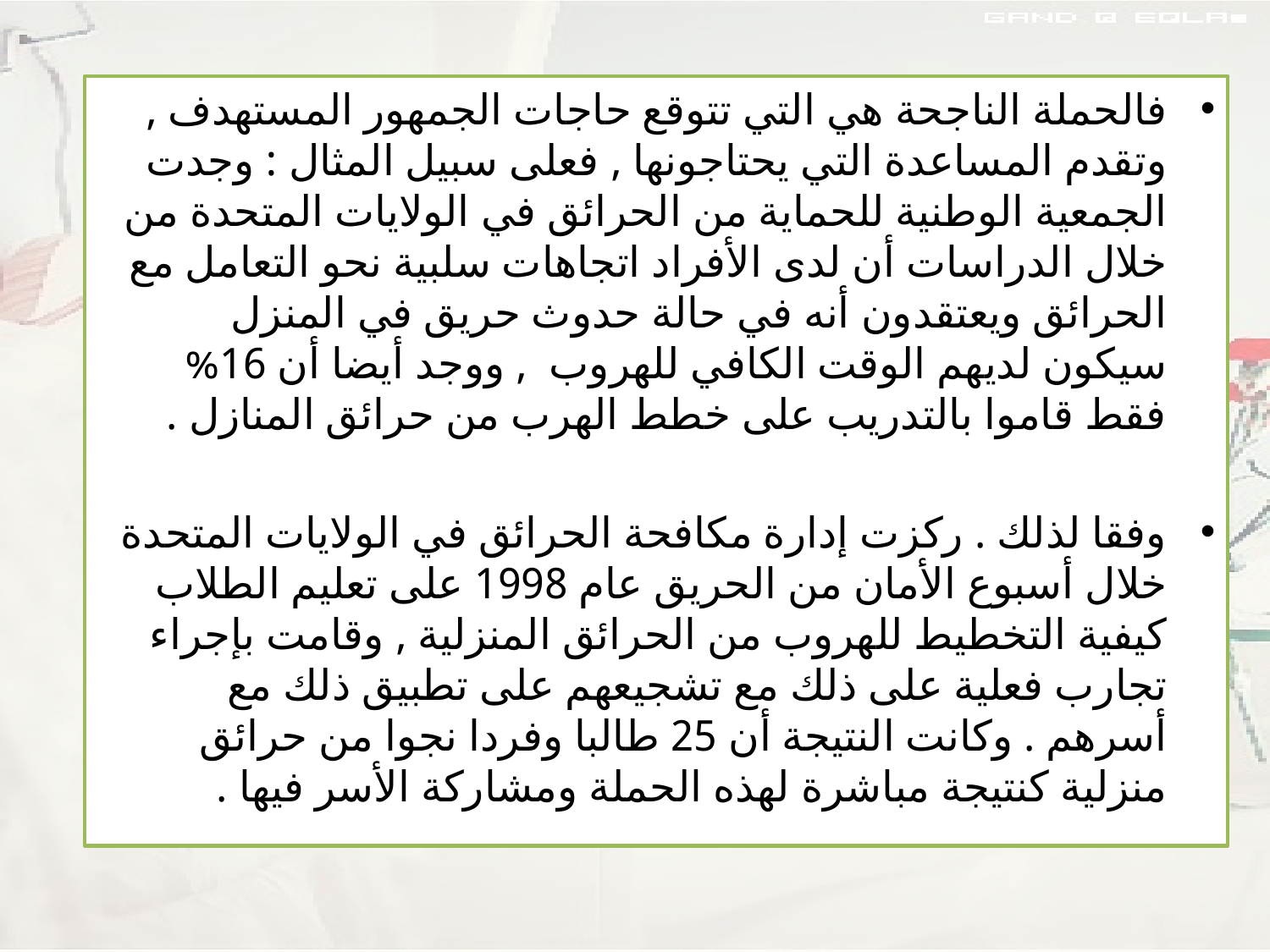

فالحملة الناجحة هي التي تتوقع حاجات الجمهور المستهدف , وتقدم المساعدة التي يحتاجونها , فعلى سبيل المثال : وجدت الجمعية الوطنية للحماية من الحرائق في الولايات المتحدة من خلال الدراسات أن لدى الأفراد اتجاهات سلبية نحو التعامل مع الحرائق ويعتقدون أنه في حالة حدوث حريق في المنزل سيكون لديهم الوقت الكافي للهروب  , ووجد أيضا أن 16% فقط قاموا بالتدريب على خطط الهرب من حرائق المنازل .

وفقا لذلك . ركزت إدارة مكافحة الحرائق في الولايات المتحدة خلال أسبوع الأمان من الحريق عام 1998 على تعليم الطلاب كيفية التخطيط للهروب من الحرائق المنزلية , وقامت بإجراء تجارب فعلية على ذلك مع تشجيعهم على تطبيق ذلك مع أسرهم . وكانت النتيجة أن 25 طالبا وفردا نجوا من حرائق منزلية كنتيجة مباشرة لهذه الحملة ومشاركة الأسر فيها .